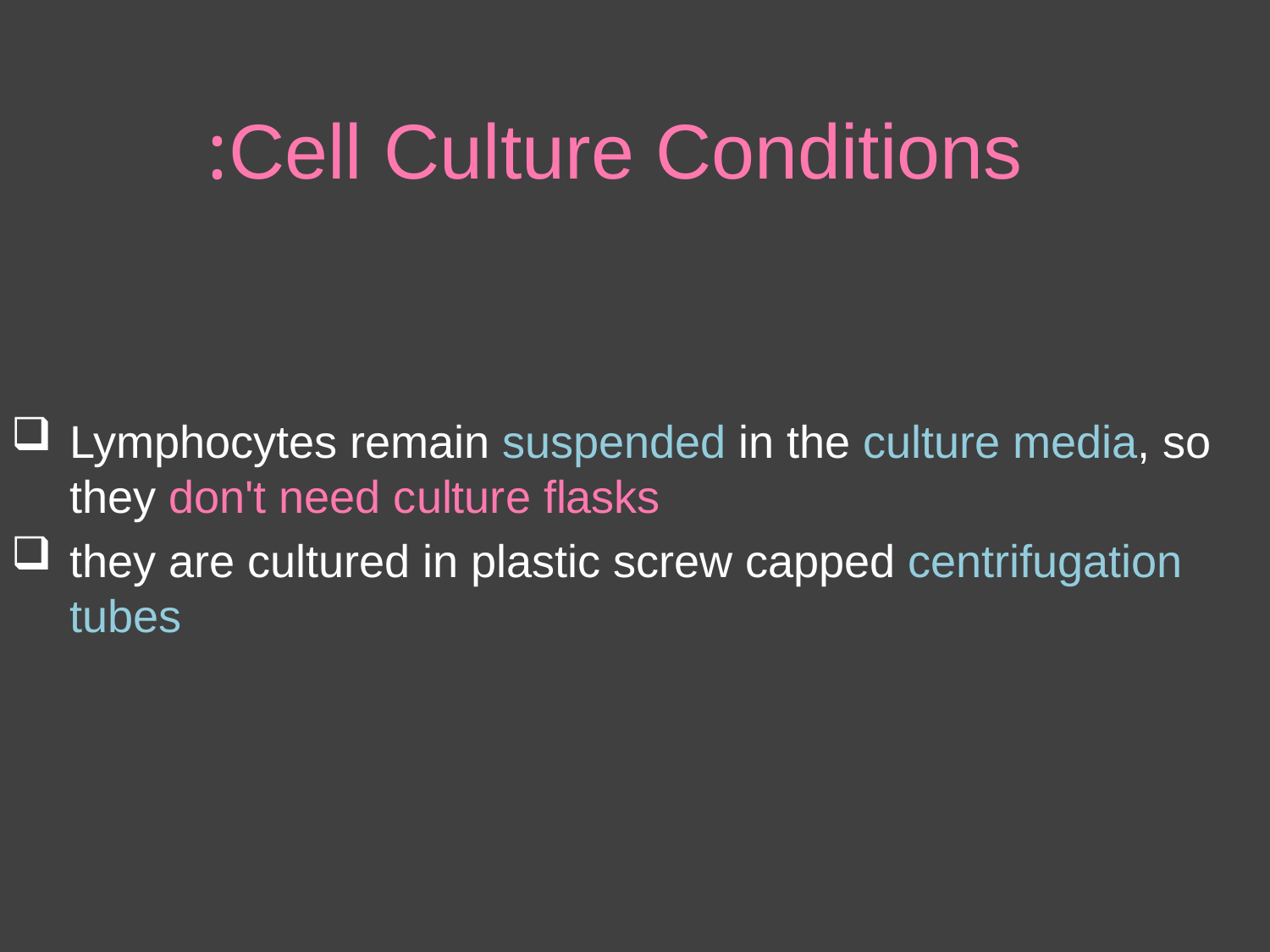

# Cell Culture Conditions:
Lymphocytes remain suspended in the culture media, so they don't need culture flasks
they are cultured in plastic screw capped centrifugation tubes